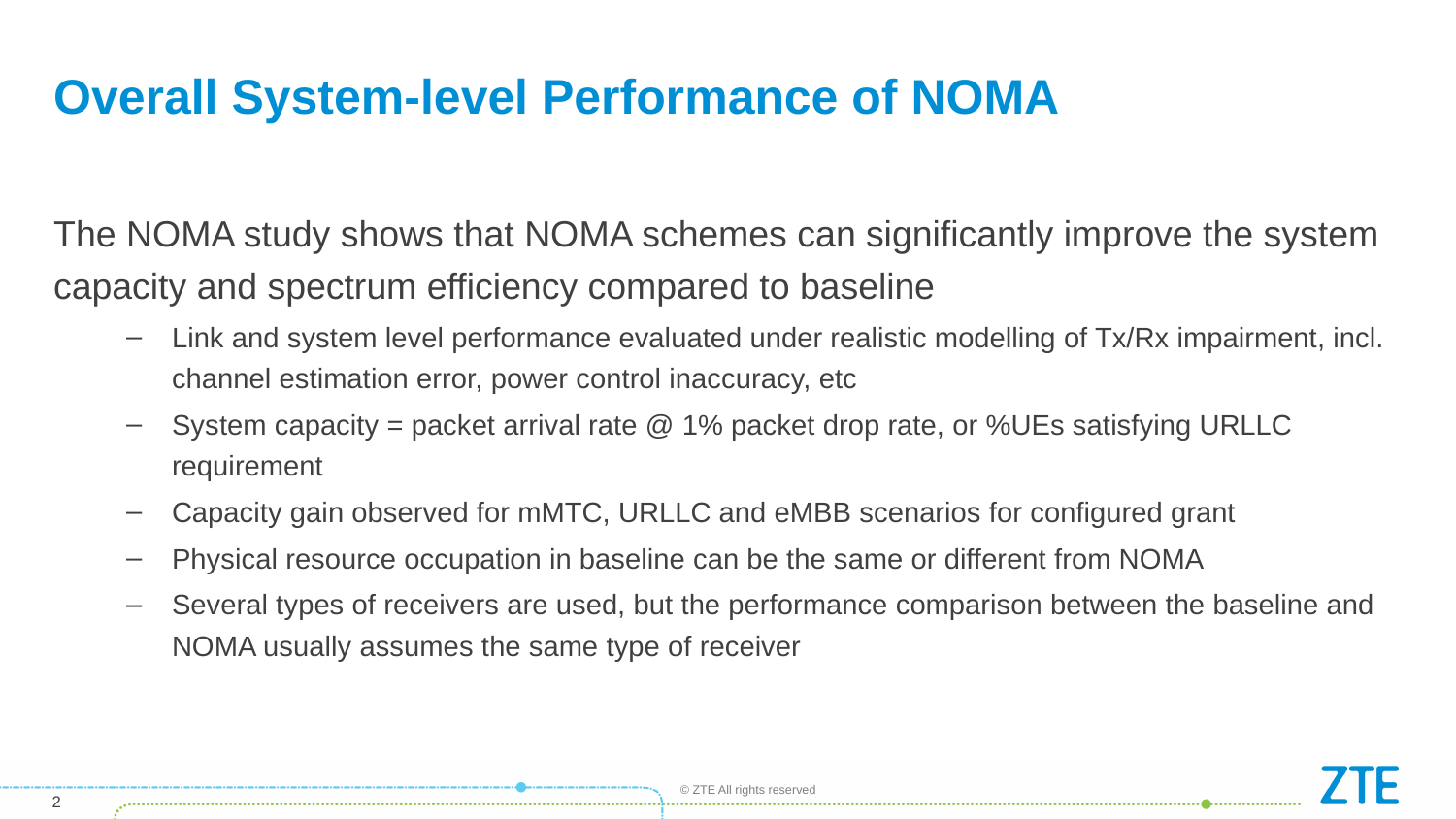

# Overall System-level Performance of NOMA
The NOMA study shows that NOMA schemes can significantly improve the system capacity and spectrum efficiency compared to baseline
Link and system level performance evaluated under realistic modelling of Tx/Rx impairment, incl. channel estimation error, power control inaccuracy, etc
System capacity = packet arrival rate @ 1% packet drop rate, or %UEs satisfying URLLC requirement
Capacity gain observed for mMTC, URLLC and eMBB scenarios for configured grant
Physical resource occupation in baseline can be the same or different from NOMA
Several types of receivers are used, but the performance comparison between the baseline and NOMA usually assumes the same type of receiver